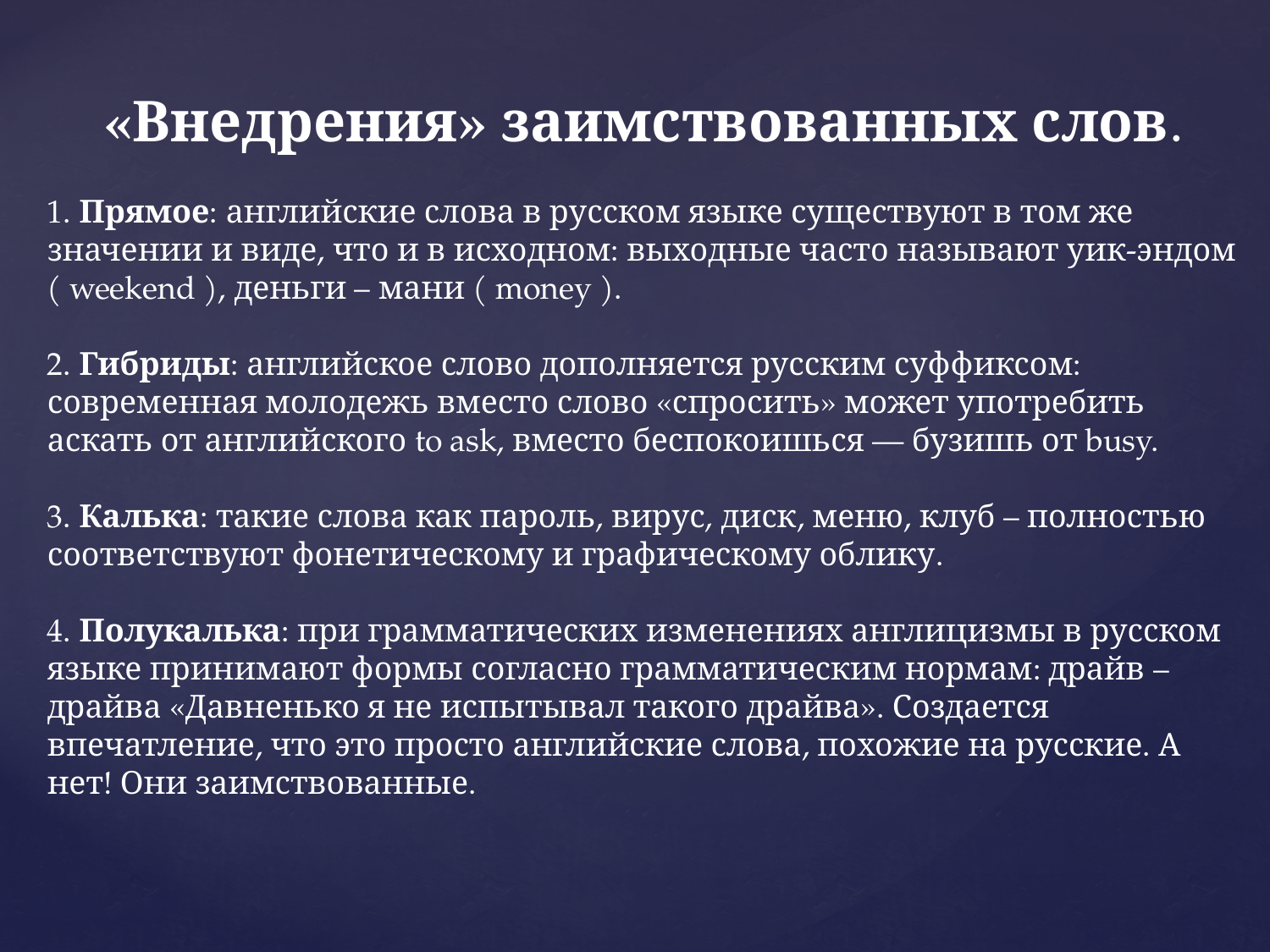

«Внедрения» заимствованных слов.

1. Прямое: английские слова в русском языке существуют в том же значении и виде, что и в исходном: выходные часто называют уик-эндом ( weekend ), деньги – мани ( money ).

2. Гибриды: английское слово дополняется русским суффиксом: современная молодежь вместо слово «спросить» может употребить аскать от английского to ask, вместо беспокоишься — бузишь от busy.

3. Калька: такие слова как пароль, вирус, диск, меню, клуб – полностью соответствуют фонетическому и графическому облику.

4. Полукалька: при грамматических изменениях англицизмы в русском языке принимают формы согласно грамматическим нормам: драйв – драйва «Давненько я не испытывал такого драйва». Создается впечатление, что это просто английские слова, похожие на русские. А нет! Они заимствованные.